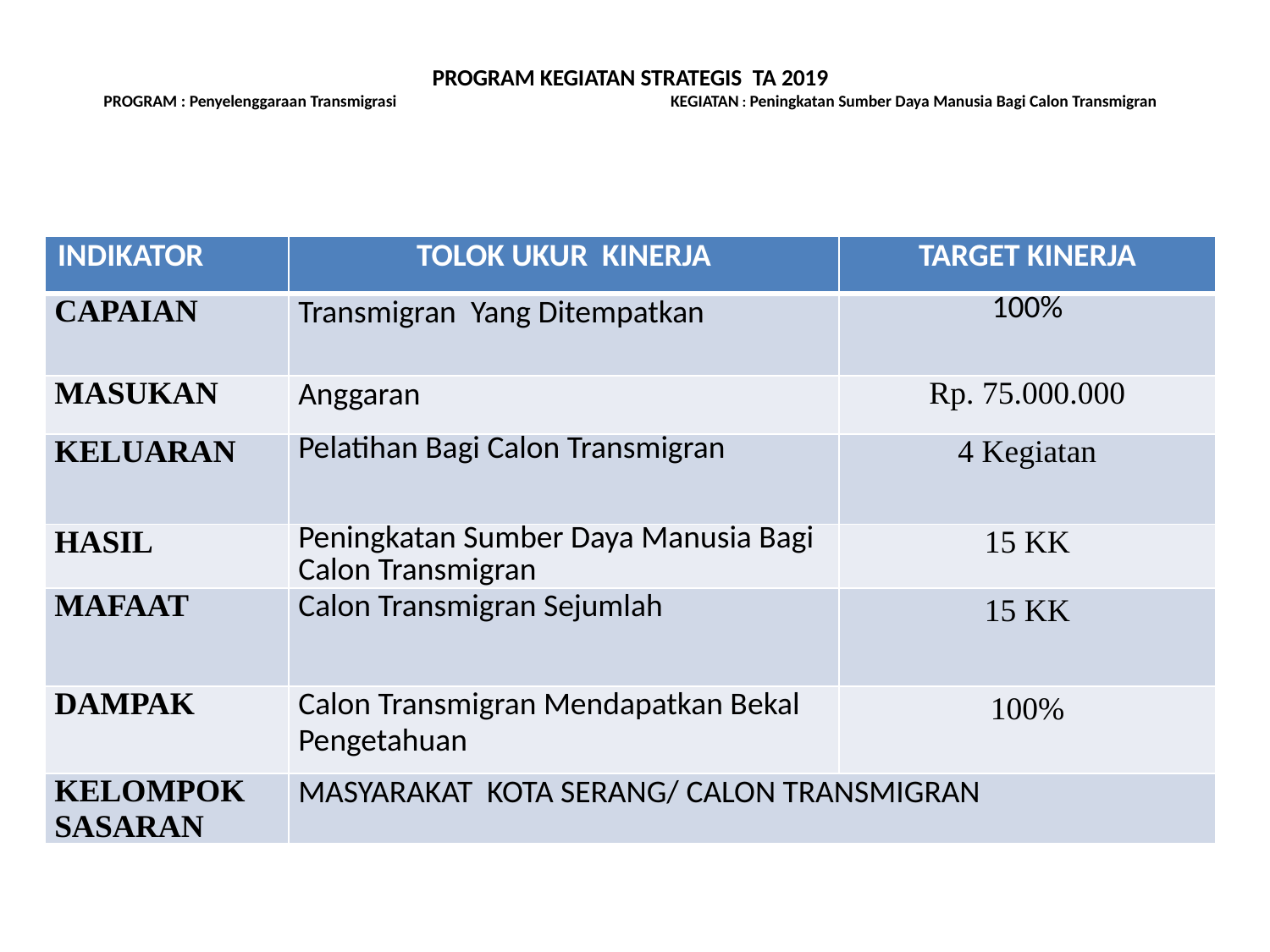

# PROGRAM KEGIATAN STRATEGIS  TA 2019 PROGRAM : Penyelenggaraan Transmigrasi                                                                        KEGIATAN : Peningkatan Sumber Daya Manusia Bagi Calon Transmigran
| INDIKATOR | TOLOK UKUR KINERJA | TARGET KINERJA |
| --- | --- | --- |
| CAPAIAN | Transmigran Yang Ditempatkan | 100% |
| MASUKAN | Anggaran | Rp. 75.000.000 |
| KELUARAN | Pelatihan Bagi Calon Transmigran | 4 Kegiatan |
| HASIL | Peningkatan Sumber Daya Manusia Bagi Calon Transmigran | 15 KK |
| MAFAAT | Calon Transmigran Sejumlah | 15 KK |
| DAMPAK | Calon Transmigran Mendapatkan Bekal Pengetahuan | 100% |
| KELOMPOK SASARAN | MASYARAKAT KOTA SERANG/ CALON TRANSMIGRAN |  |